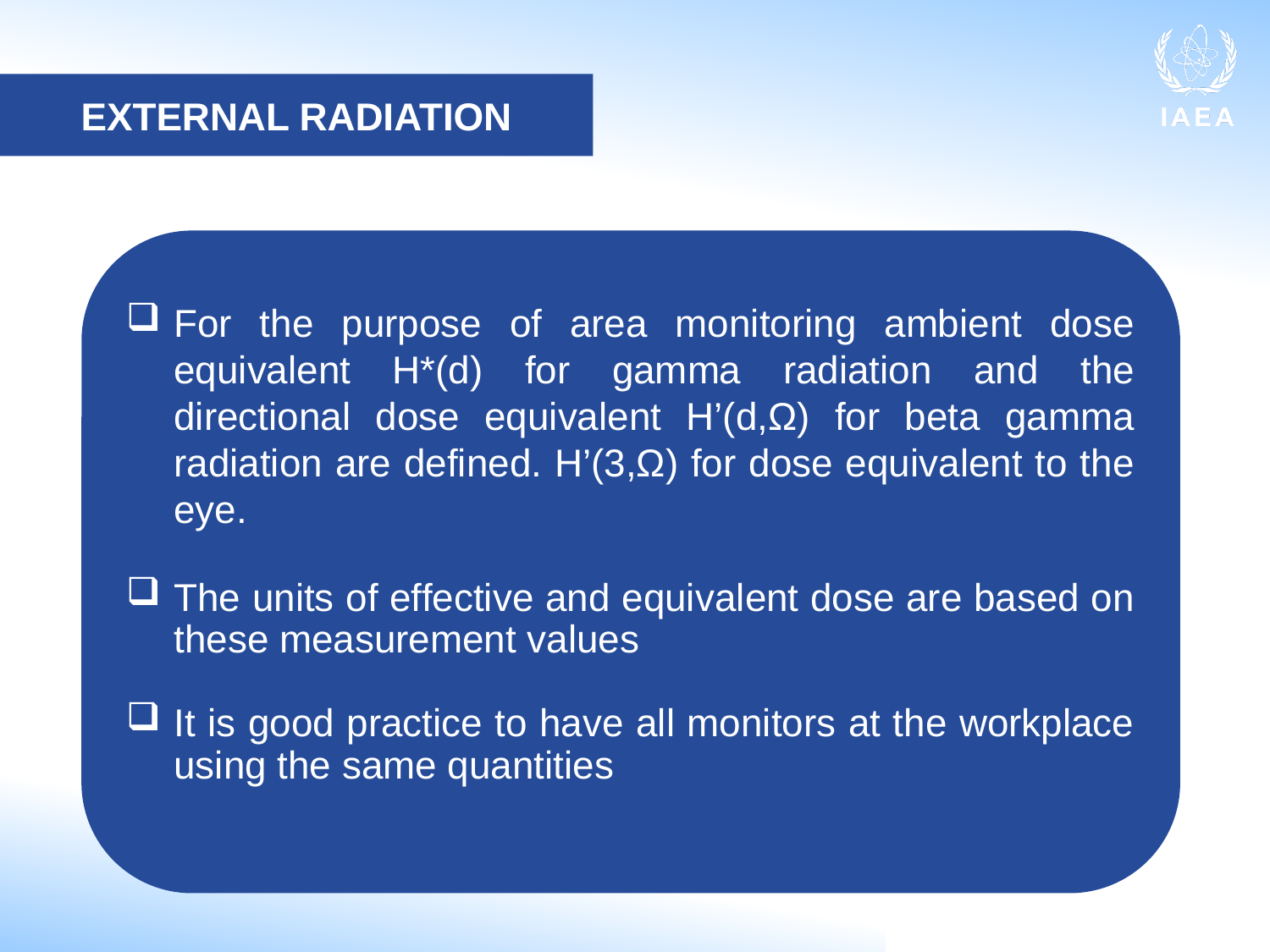

EXTERNAL RADIATION
For the purpose of area monitoring ambient dose equivalent H*(d) for gamma radiation and the directional dose equivalent H’(d,Ω) for beta gamma radiation are defined. H’(3,Ω) for dose equivalent to the eye.

The units of effective and equivalent dose are based on these measurement values

It is good practice to have all monitors at the workplace using the same quantities